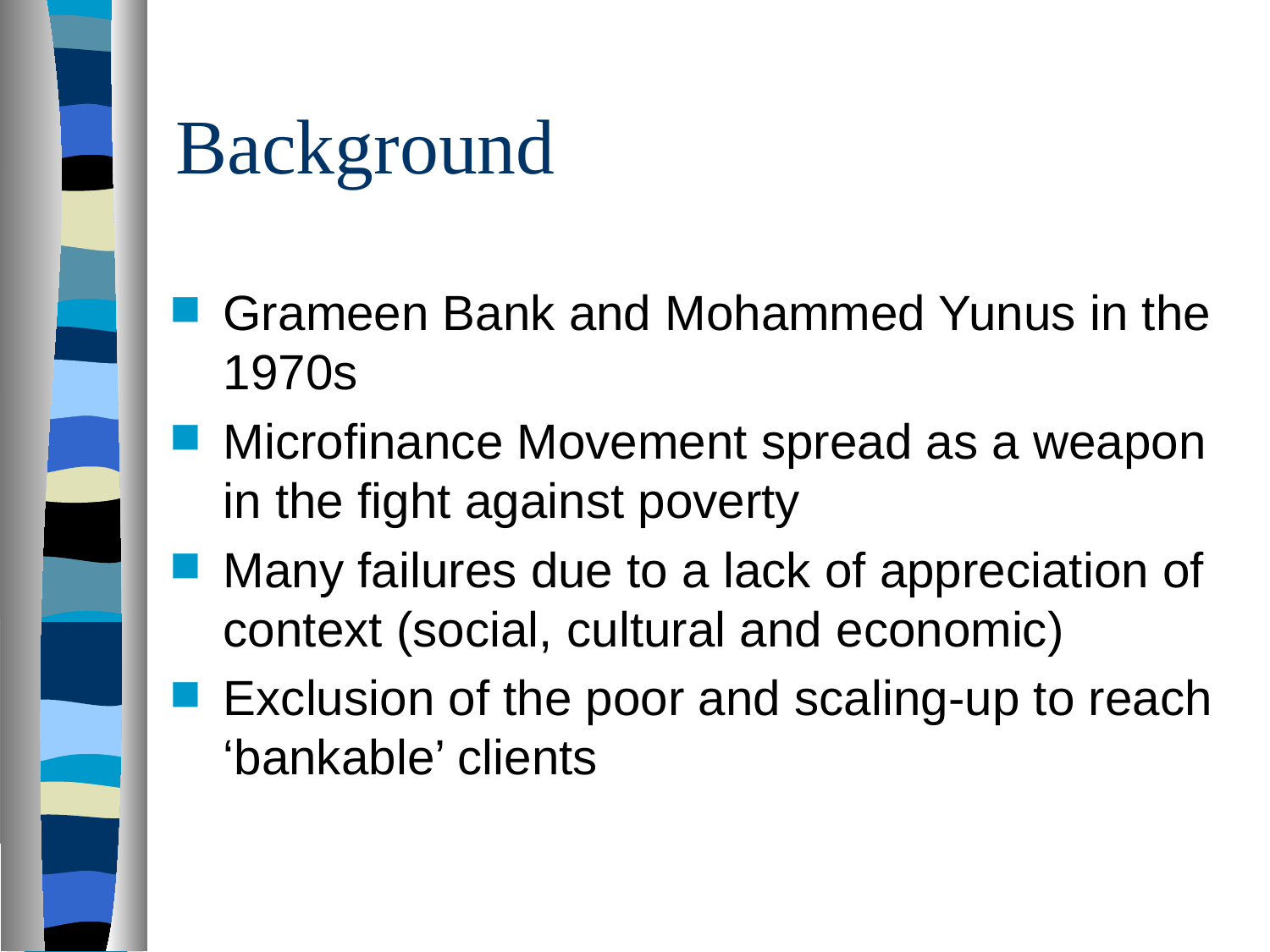

# Background
Grameen Bank and Mohammed Yunus in the 1970s
Microfinance Movement spread as a weapon in the fight against poverty
Many failures due to a lack of appreciation of context (social, cultural and economic)
Exclusion of the poor and scaling-up to reach ‘bankable’ clients